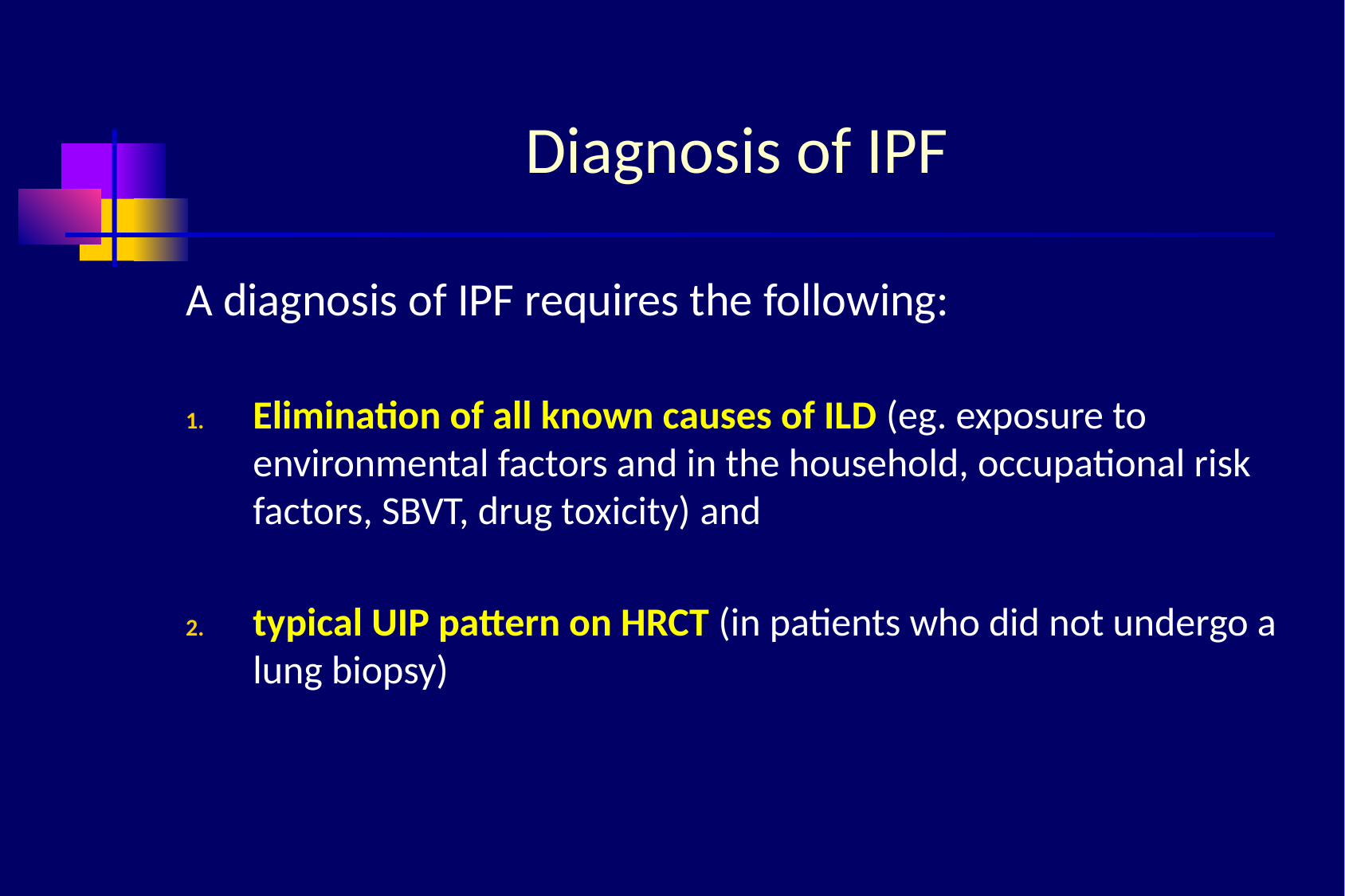

# Diagnosis of IPF
A diagnosis of IPF requires the following:

Elimination of all known causes of ILD (eg. exposure to environmental factors and in the household, occupational risk factors, SBVT, drug toxicity) and

typical UIP pattern on HRCT (in patients who did not undergo a lung biopsy)